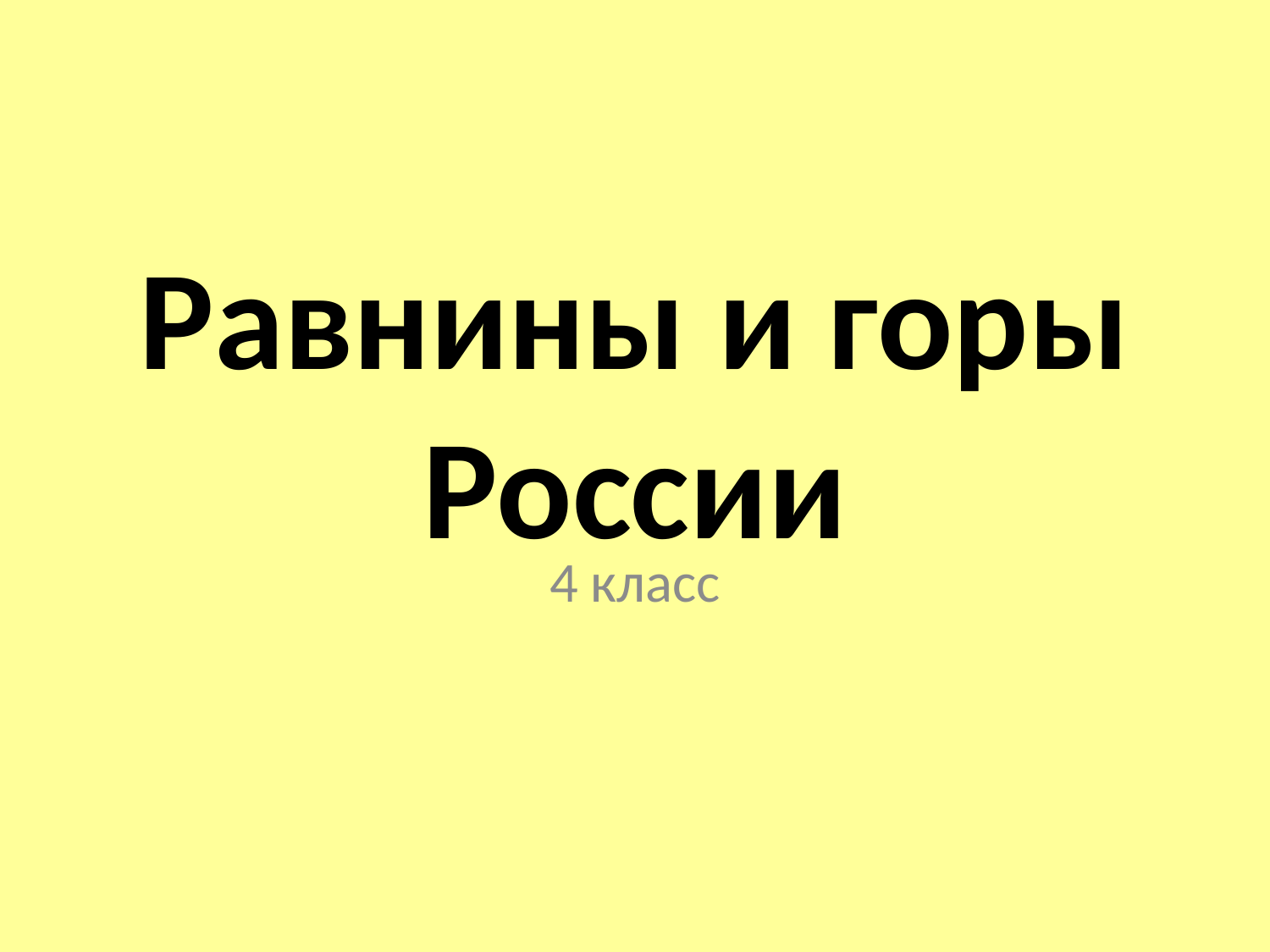

# Равнины и горы России
4 класс